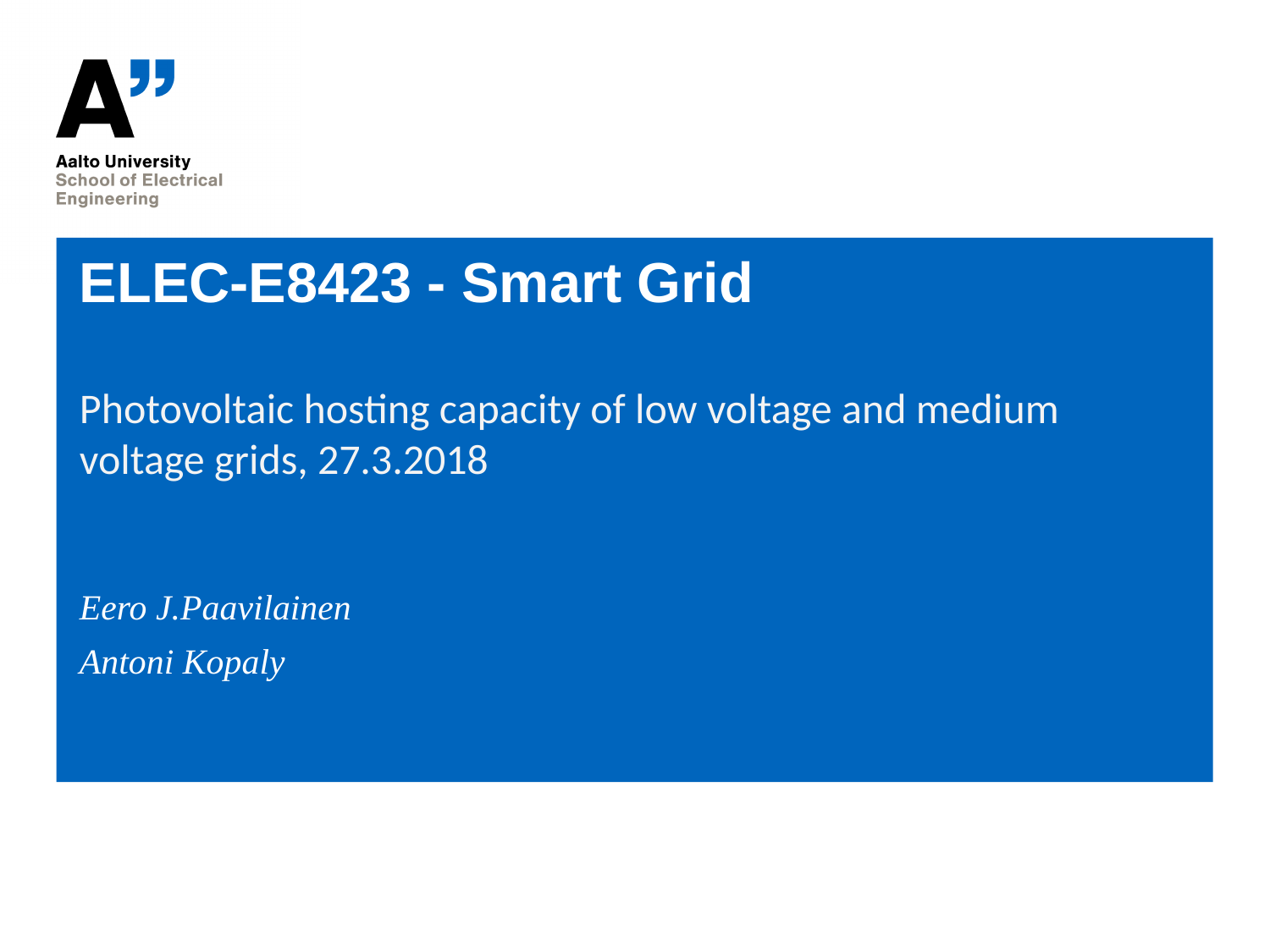

# ELEC-E8423 - Smart Grid Photovoltaic hosting capacity of low voltage and medium voltage grids, 27.3.2018
Eero J.Paavilainen
Antoni Kopaly